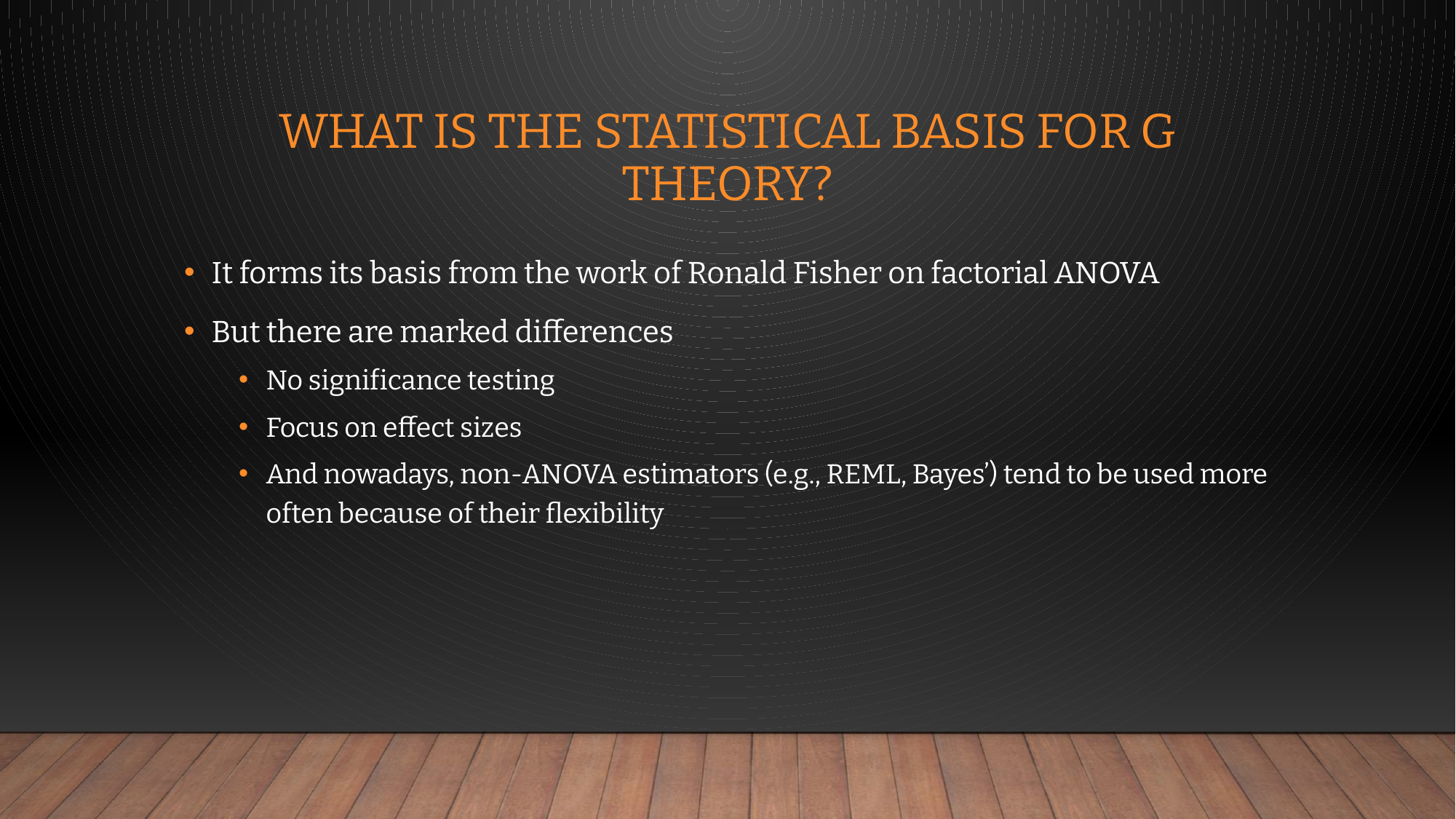

# What is the Statistical Basis for G theory?
It forms its basis from the work of Ronald Fisher on factorial ANOVA
But there are marked differences
No significance testing
Focus on effect sizes
And nowadays, non-ANOVA estimators (e.g., REML, Bayes’) tend to be used more often because of their flexibility